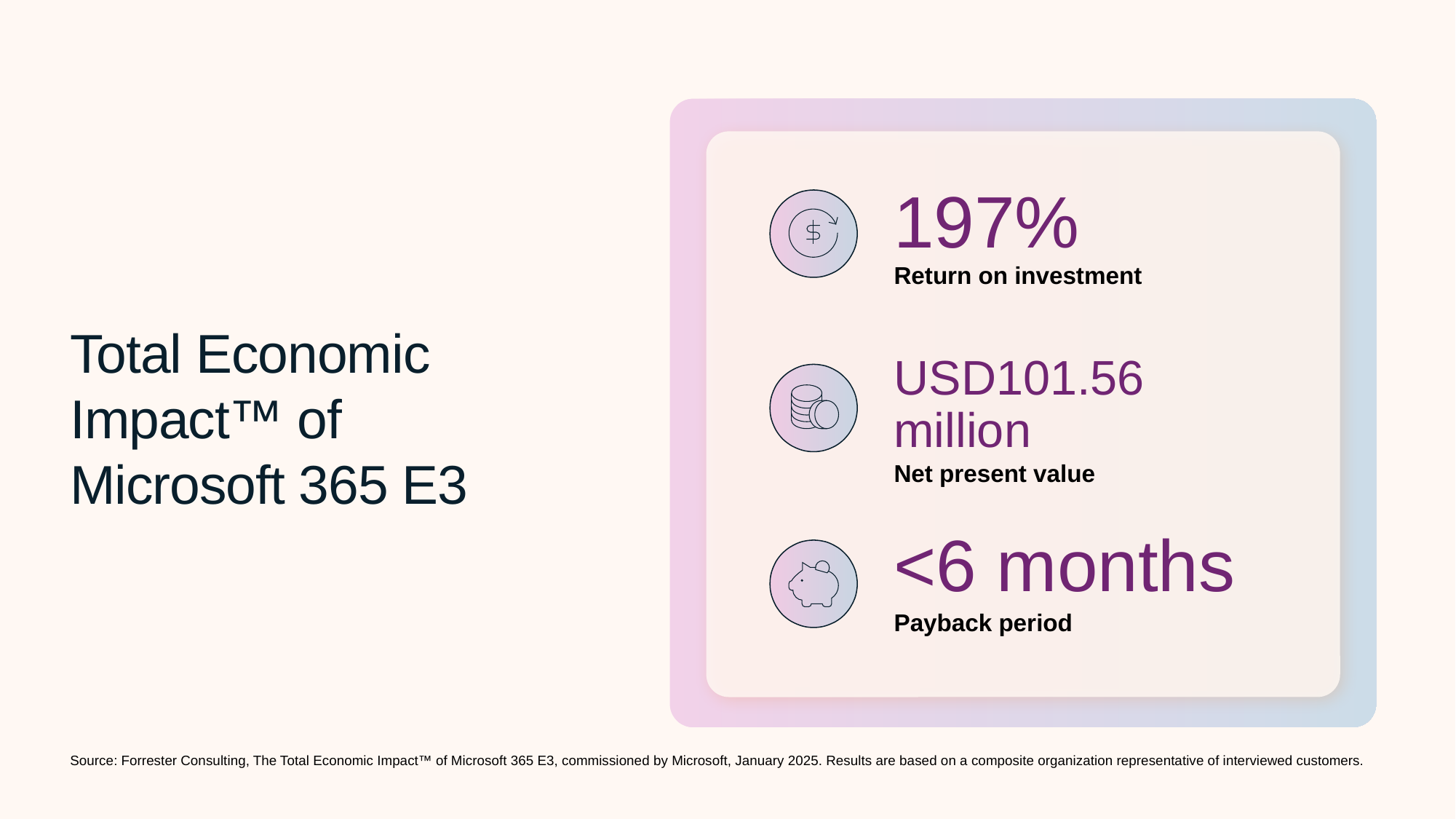

197%
Return on investment

# Total Economic Impact™ of Microsoft 365 E3
USD101.56 million
Net present value
<6 months
Payback period
Source: Forrester Consulting, The Total Economic Impact™ of Microsoft 365 E3, commissioned by Microsoft, January 2025. Results are based on a composite organization representative of interviewed customers.